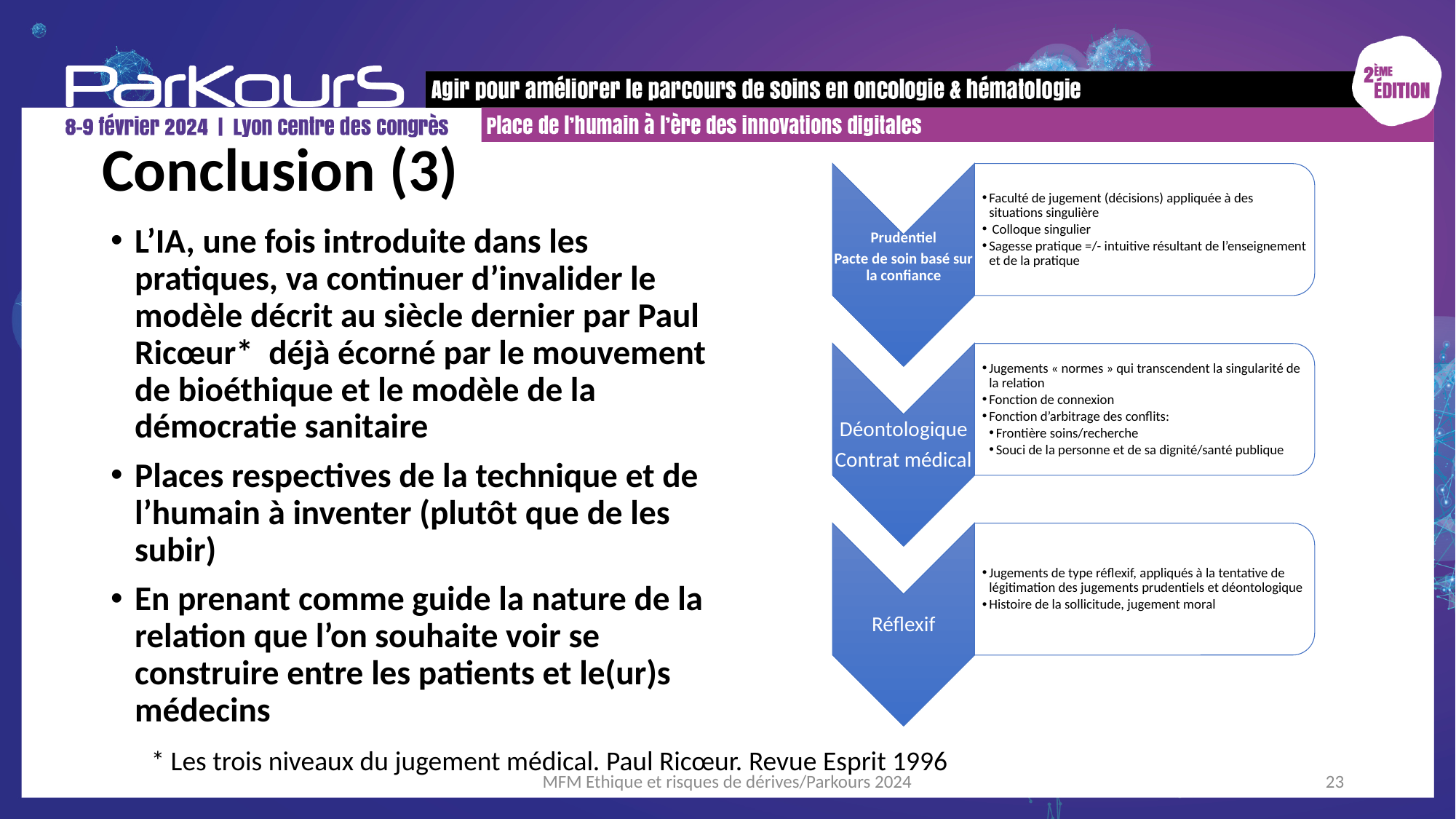

# Conclusion (3)
Prudentiel
Pacte de soin basé sur la confiance

Faculté de jugement (décisions) appliquée à des situations singulière
 Colloque singulier
Sagesse pratique =/- intuitive résultant de l’enseignement et de la pratique
Déontologique
Contrat médical
Jugements « normes » qui transcendent la singularité de la relation
Fonction de connexion
Fonction d’arbitrage des conflits:
Frontière soins/recherche
Souci de la personne et de sa dignité/santé publique
Réflexif
Jugements de type réflexif, appliqués à la tentative de légitimation des jugements prudentiels et déontologique
Histoire de la sollicitude, jugement moral
L’IA, une fois introduite dans les pratiques, va continuer d’invalider le modèle décrit au siècle dernier par Paul Ricœur*  déjà écorné par le mouvement de bioéthique et le modèle de la démocratie sanitaire
Places respectives de la technique et de l’humain à inventer (plutôt que de les subir)
En prenant comme guide la nature de la relation que l’on souhaite voir se construire entre les patients et le(ur)s médecins
* Les trois niveaux du jugement médical. Paul Ricœur. Revue Esprit 1996
MFM Ethique et risques de dérives/Parkours 2024
23